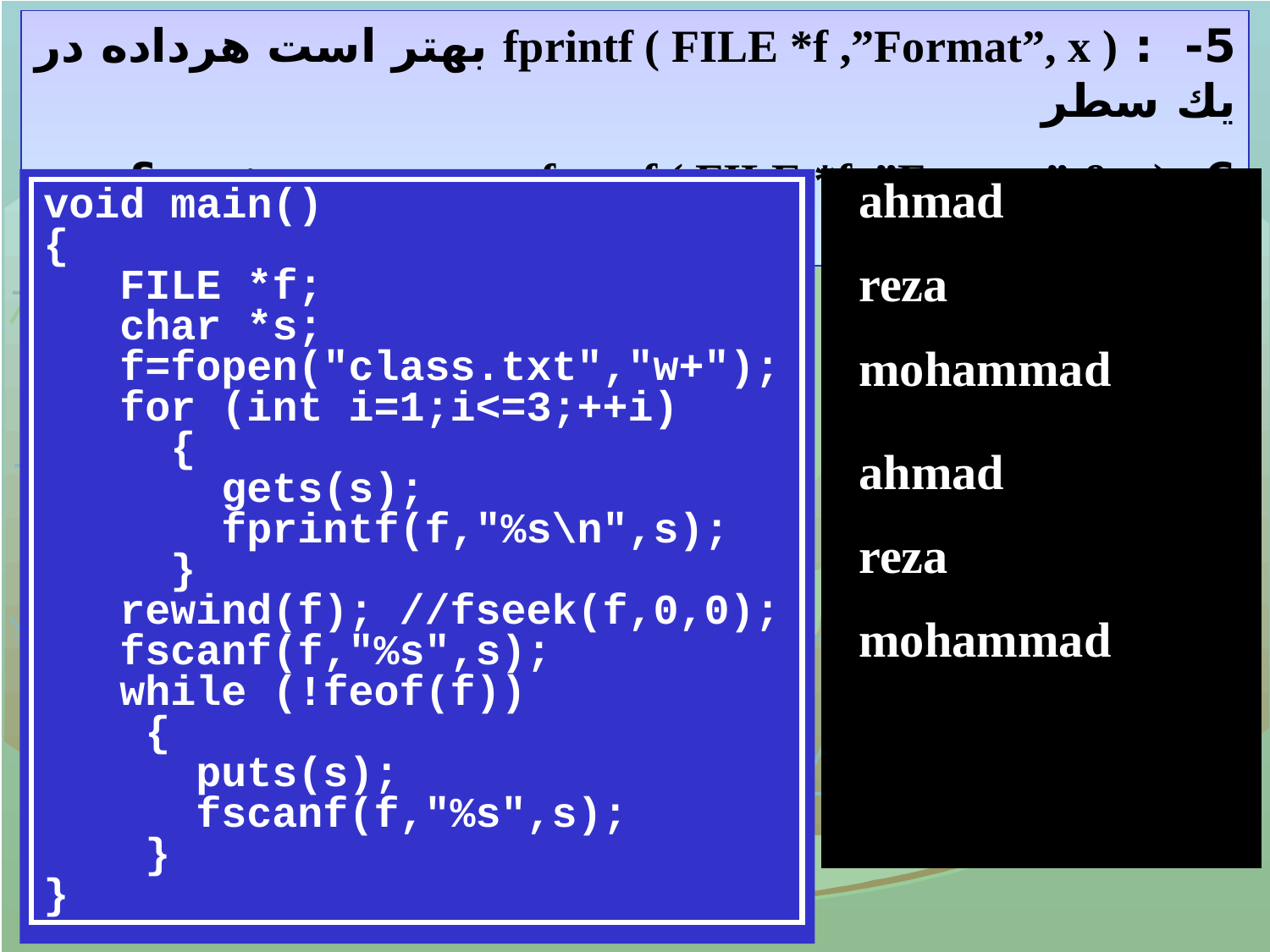

5-  : fprintf ( FILE *f ,”Format”, x ) بهتر است هرداده در يك سطر
6- fscanf ( FILE *f ,”Format”,&x ) : در مورد رشته & لازم نيست
ahmad
reza
mohammad

void main()
{
   FILE *f;
   char *s;
   f=fopen("class.txt","w+");
   for (int i=1;i<=3;++i)
     {
       gets(s);
       fprintf(f,"%s\n",s);
     }
   rewind(f); //fseek(f,0,0);
   fscanf(f,"%s",s);
   while (!feof(f))
    {
      puts(s);
      fscanf(f,"%s",s);
    }
}

ahmad
reza
mohammad